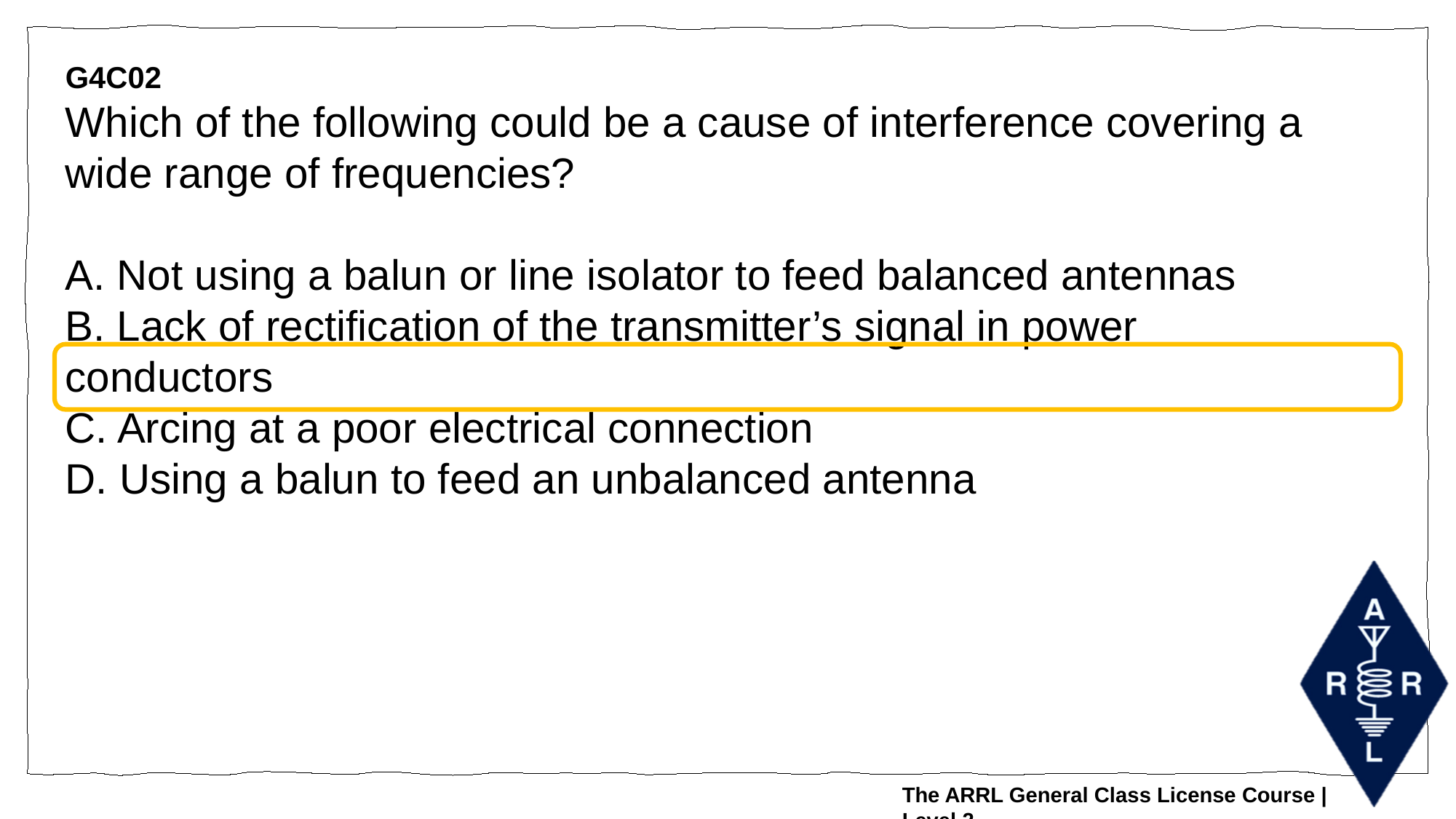

G4C02
Which of the following could be a cause of interference covering a wide range of frequencies?

A. Not using a balun or line isolator to feed balanced antennas
B. Lack of rectification of the transmitter’s signal in power conductors
C. Arcing at a poor electrical connection
D. Using a balun to feed an unbalanced antenna